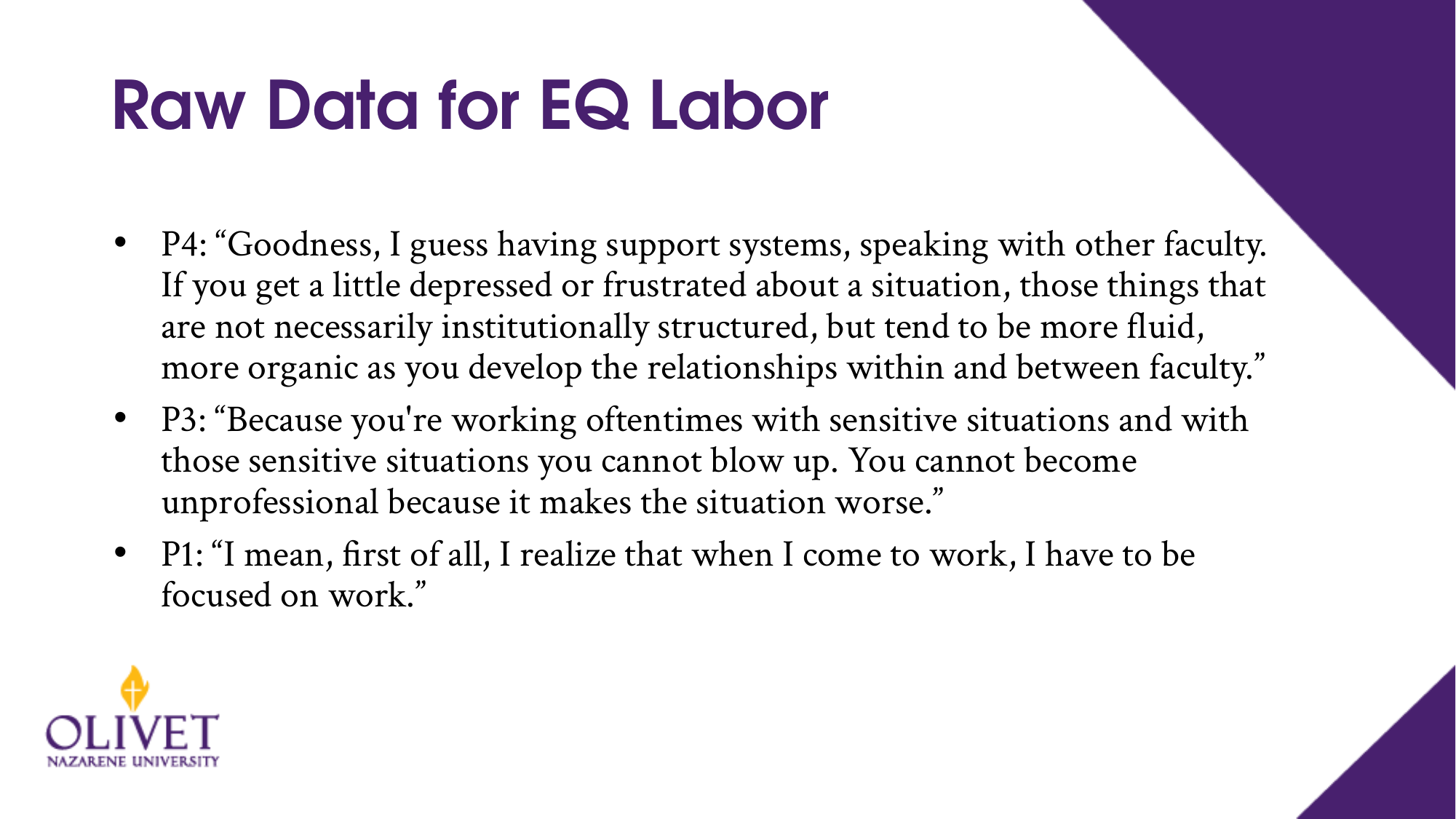

# Raw Data for EQ Labor
P4: “Goodness, I guess having support systems, speaking with other faculty. If you get a little depressed or frustrated about a situation, those things that are not necessarily institutionally structured, but tend to be more fluid, more organic as you develop the relationships within and between faculty.”
P3: “Because you're working oftentimes with sensitive situations and with those sensitive situations you cannot blow up. You cannot become unprofessional because it makes the situation worse.”
P1: “I mean, first of all, I realize that when I come to work, I have to be focused on work.”